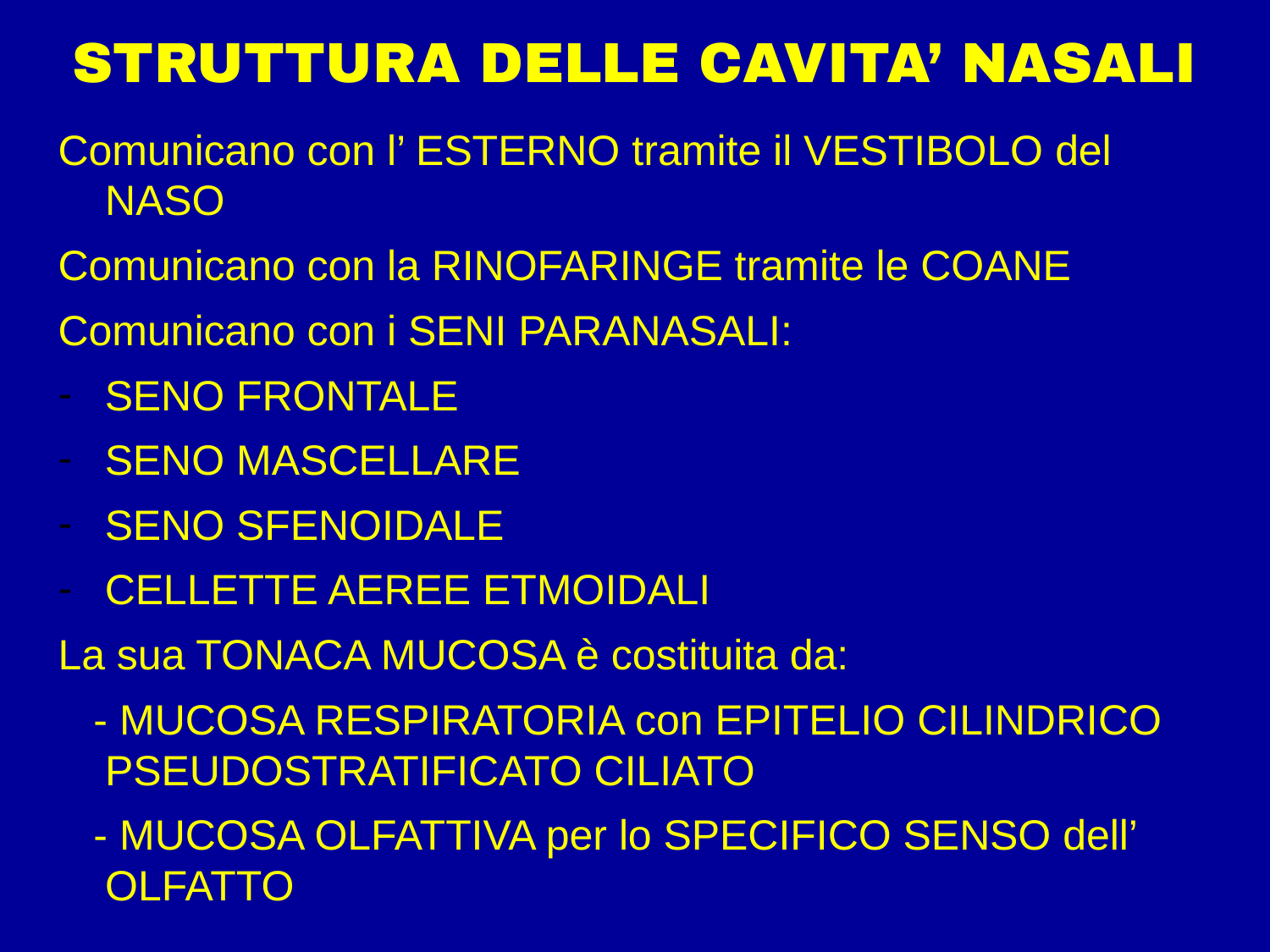

# STRUTTURA DELLE CAVITA’ NASALI
Comunicano con l’ ESTERNO tramite il VESTIBOLO del NASO
Comunicano con la RINOFARINGE tramite le COANE
Comunicano con i SENI PARANASALI:
SENO FRONTALE
SENO MASCELLARE
SENO SFENOIDALE
CELLETTE AEREE ETMOIDALI
La sua TONACA MUCOSA è costituita da:
   - MUCOSA RESPIRATORIA con EPITELIO CILINDRICO PSEUDOSTRATIFICATO CILIATO
   - MUCOSA OLFATTIVA per lo SPECIFICO SENSO dell’ OLFATTO